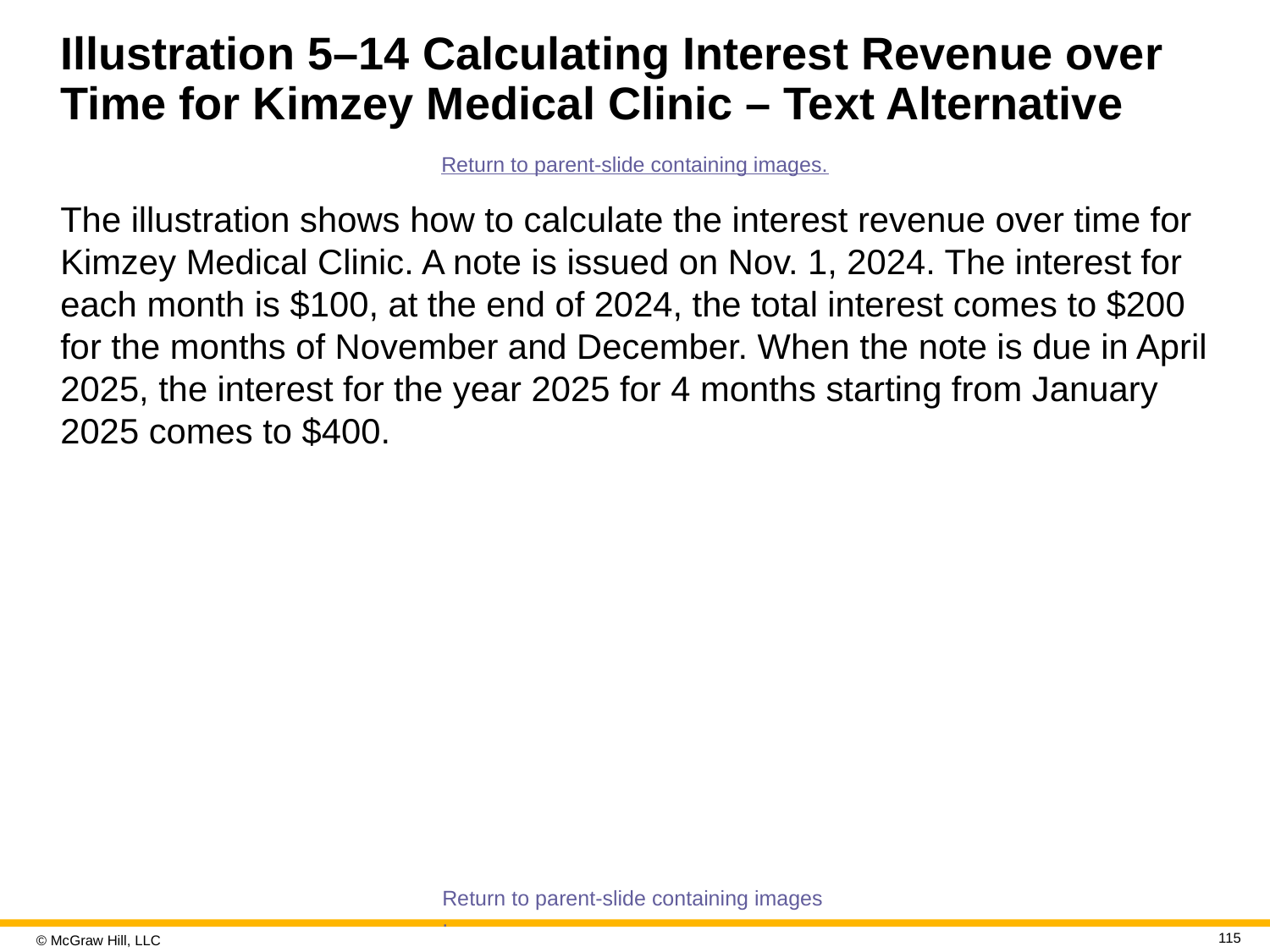

# Illustration 5–14 Calculating Interest Revenue over Time for Kimzey Medical Clinic – Text Alternative
Return to parent-slide containing images.
The illustration shows how to calculate the interest revenue over time for Kimzey Medical Clinic. A note is issued on Nov. 1, 2024. The interest for each month is $100, at the end of 2024, the total interest comes to $200 for the months of November and December. When the note is due in April 2025, the interest for the year 2025 for 4 months starting from January 2025 comes to $400.
Return to parent-slide containing images.
115